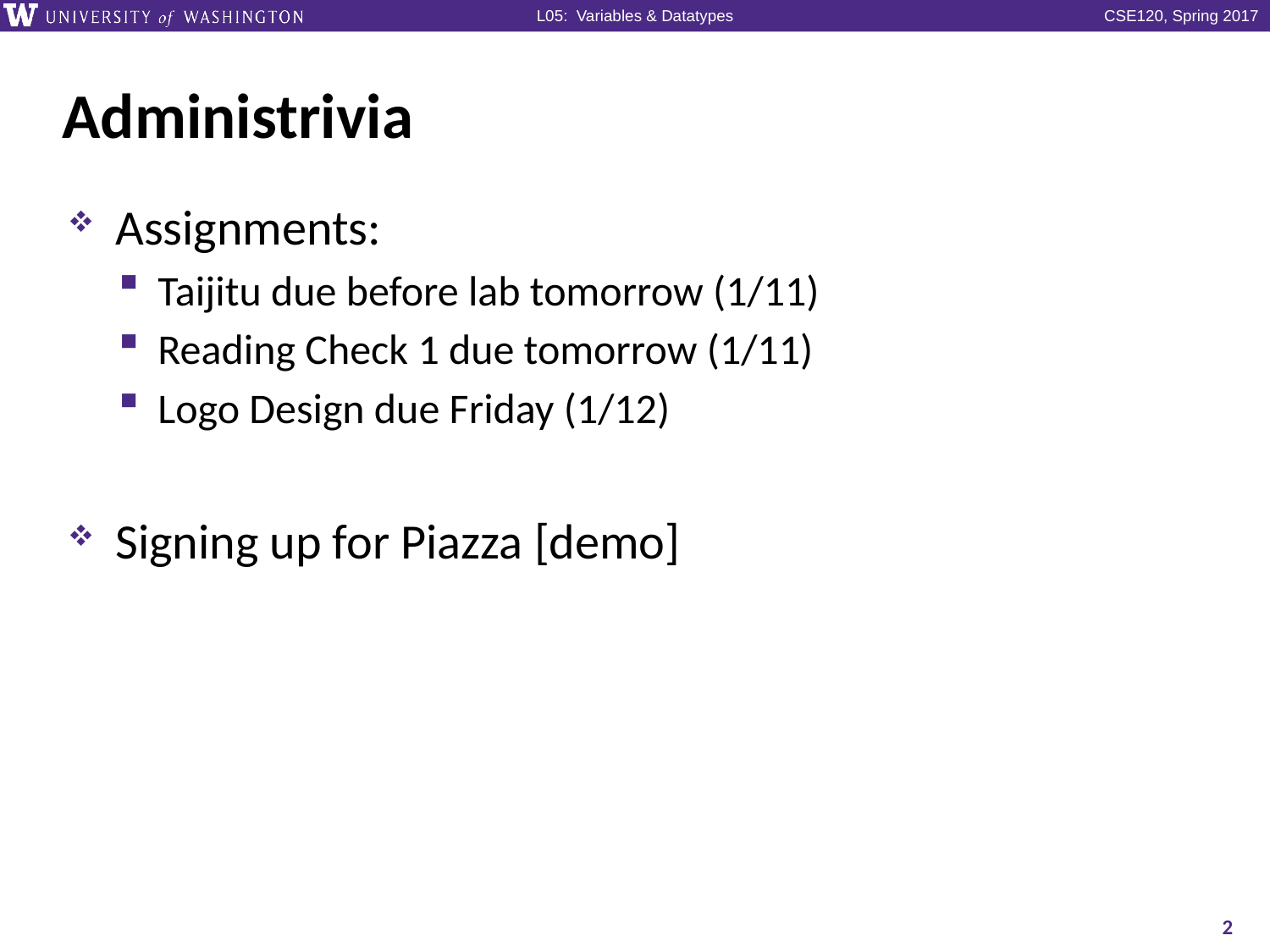

# Administrivia
Assignments:
Taijitu due before lab tomorrow (1/11)
Reading Check 1 due tomorrow (1/11)
Logo Design due Friday (1/12)

Signing up for Piazza [demo]

2